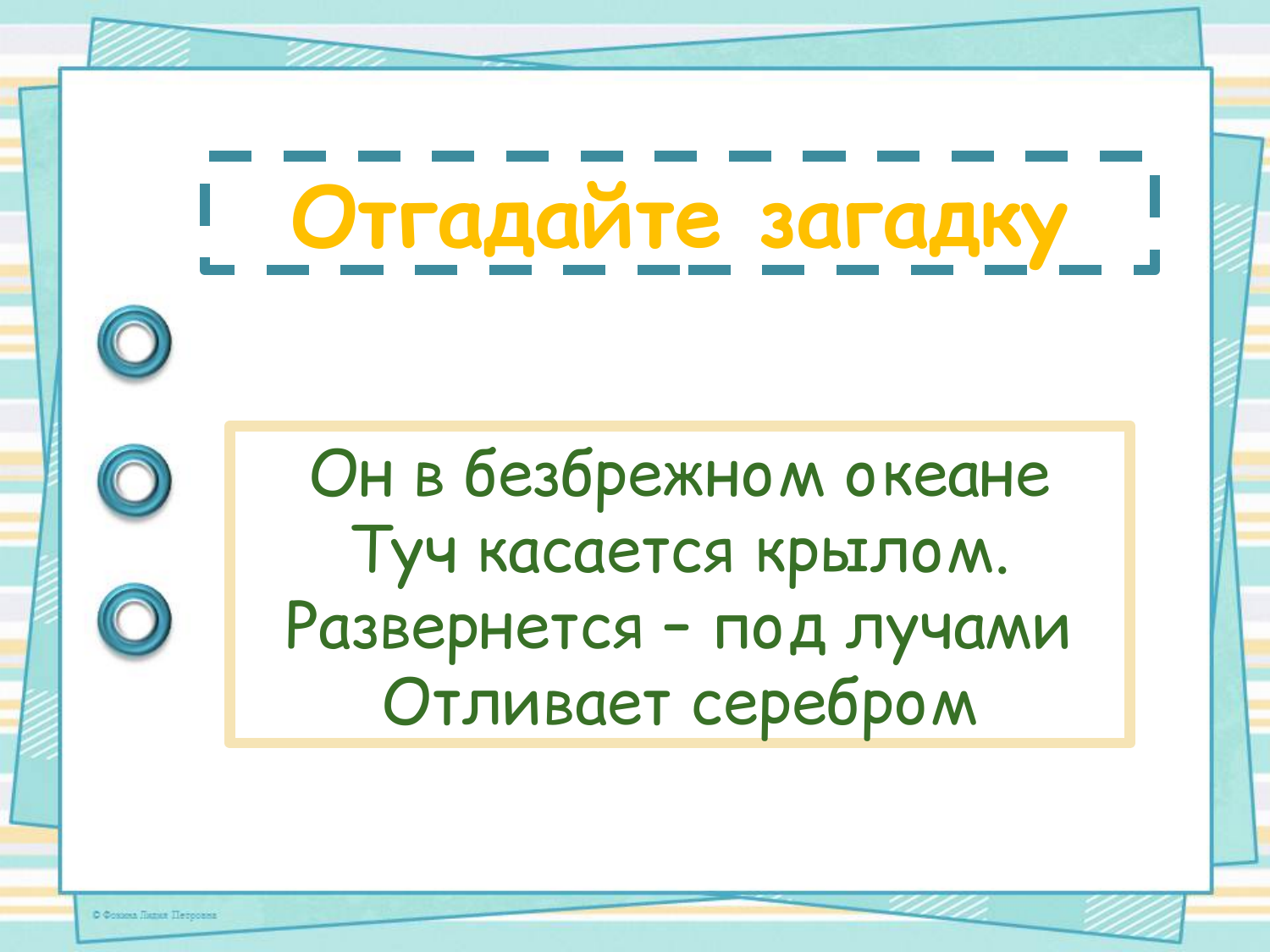

Отгадайте загадку
Он в безбрежном океане
Туч касается крылом.
Развернется – под лучами
Отливает серебром